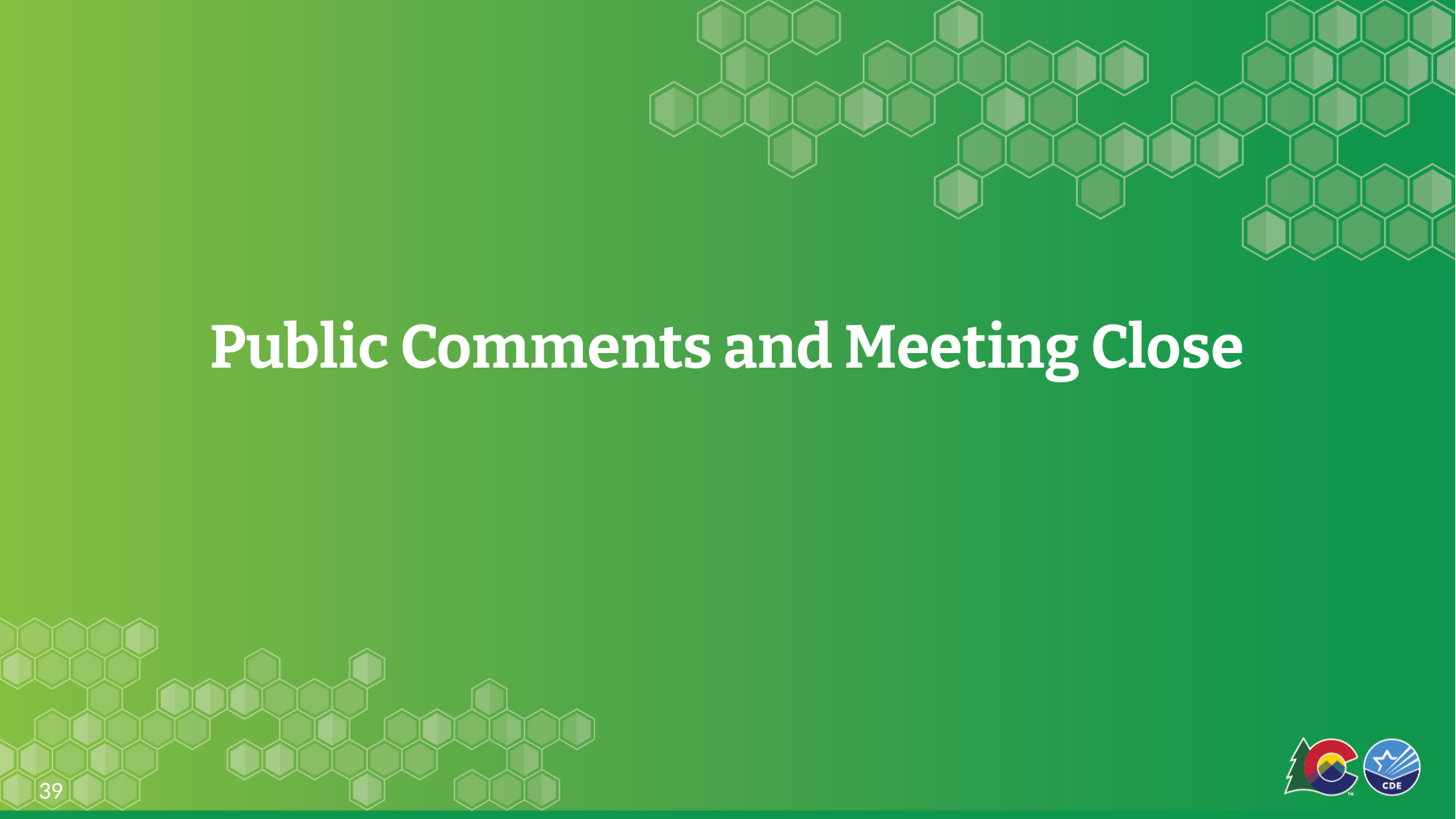

# Public Comments and Meeting Close
39